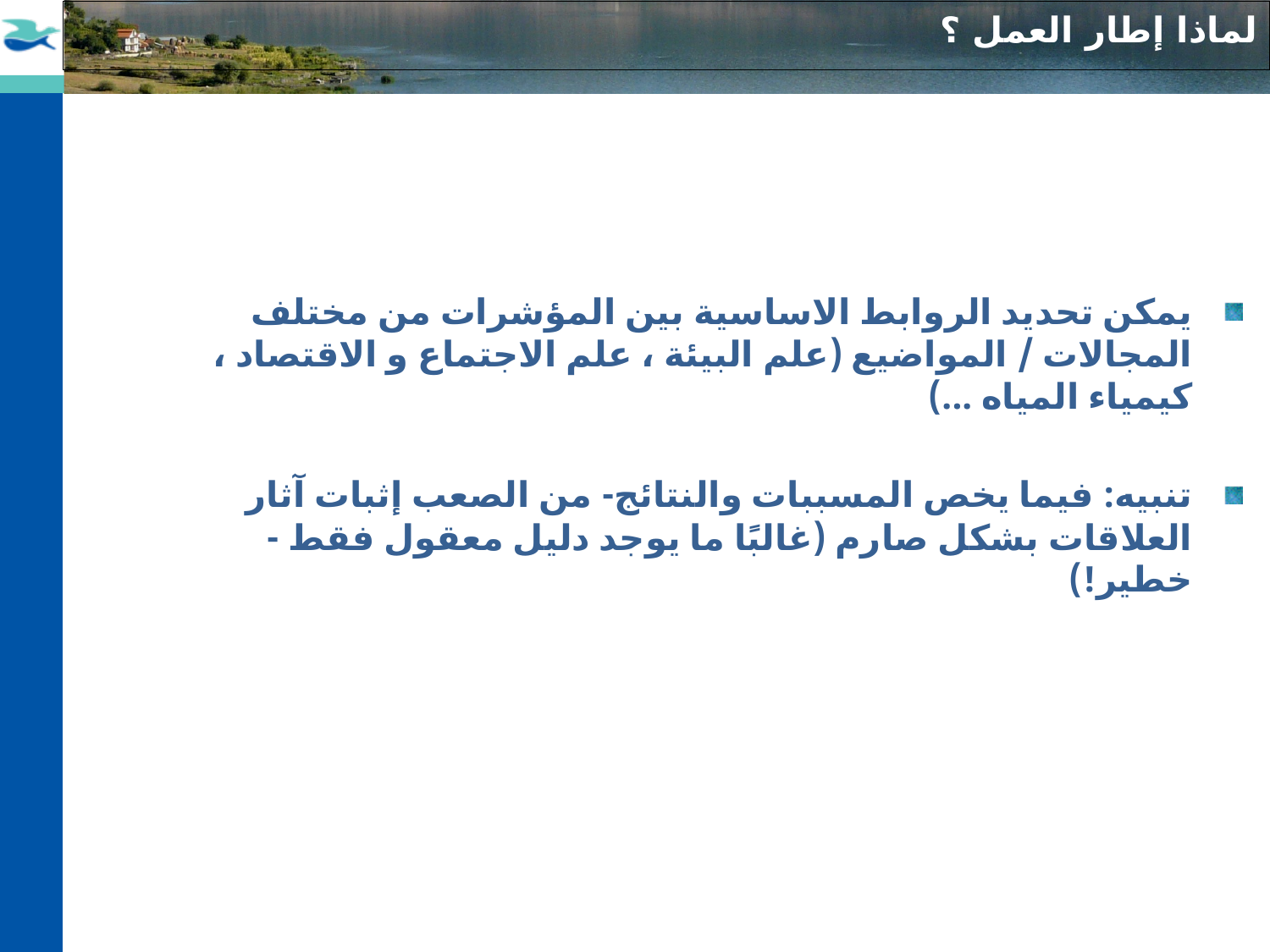

لماذا إطار العمل ؟

يمكن تحديد الروابط الاساسية بين المؤشرات من مختلف المجالات / المواضيع (علم البيئة ، علم الاجتماع و الاقتصاد ، كيمياء المياه ...)

تنبيه: فيما يخص المسببات والنتائج- من الصعب إثبات آثار العلاقات بشكل صارم (غالبًا ما يوجد دليل معقول فقط - خطير!)